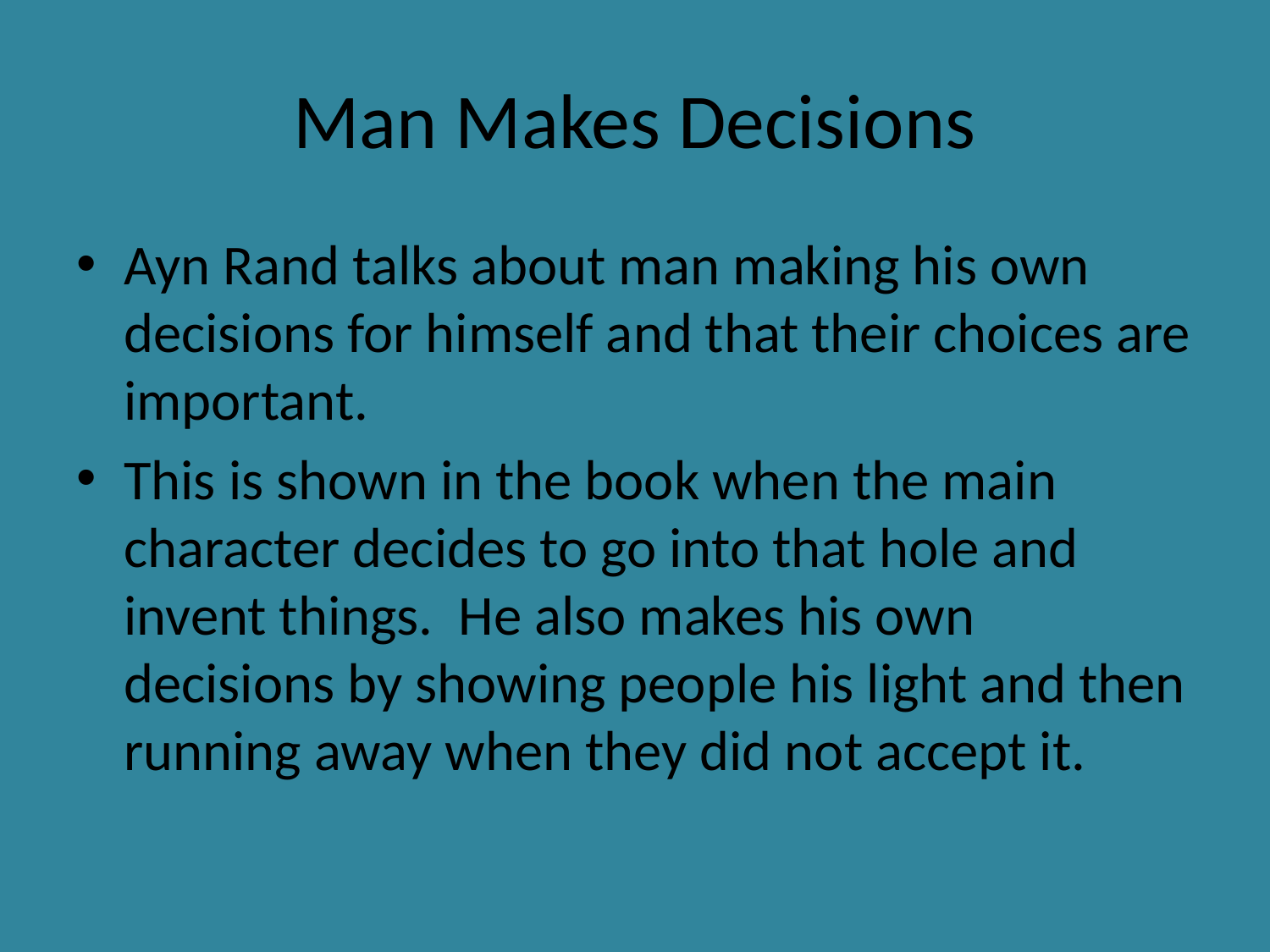

# Man Makes Decisions
Ayn Rand talks about man making his own decisions for himself and that their choices are important.
This is shown in the book when the main character decides to go into that hole and invent things.  He also makes his own decisions by showing people his light and then running away when they did not accept it.